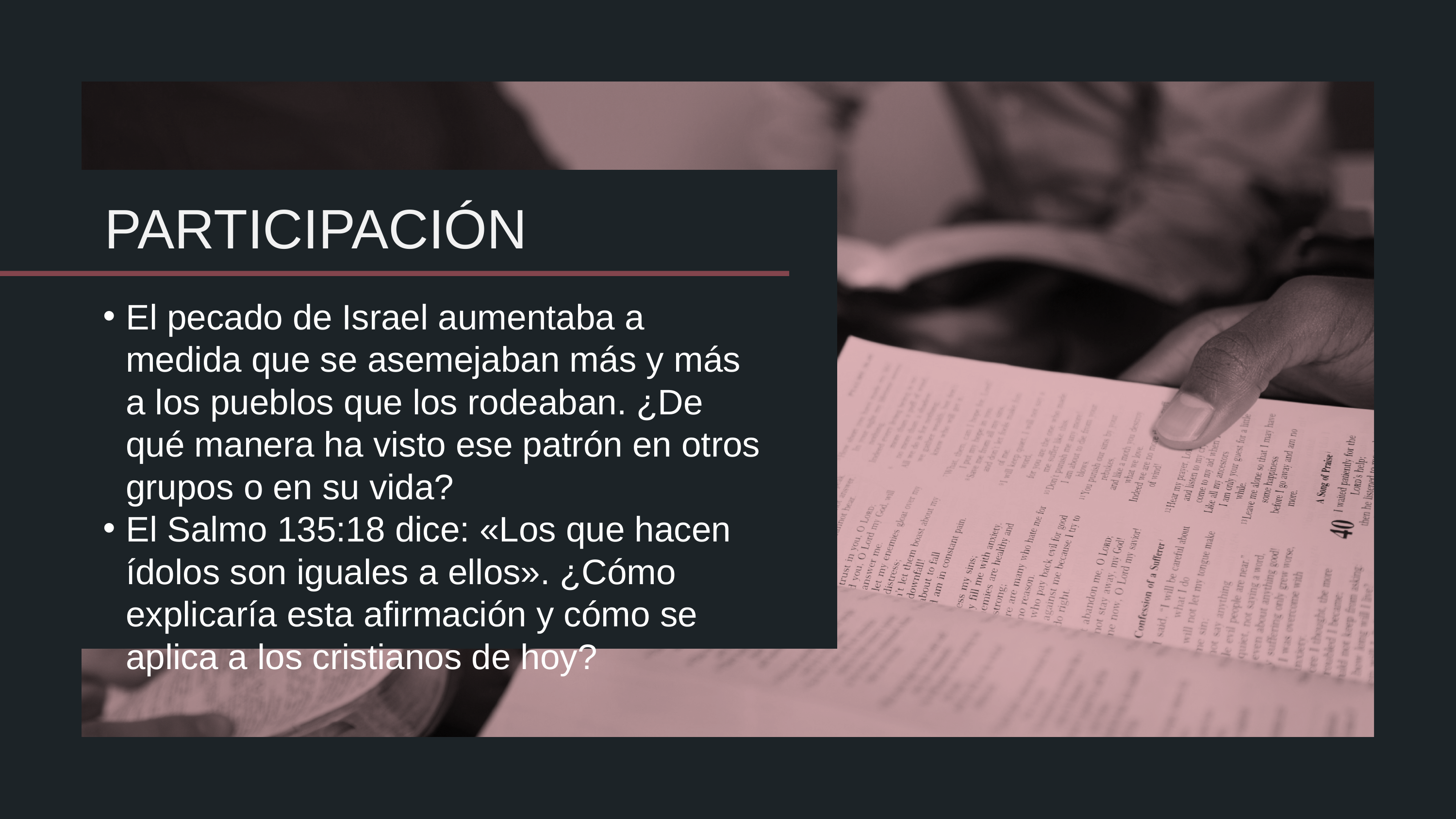

El pecado de Israel aumentaba a medida que se asemejaban más y más a los pueblos que los rodeaban. ¿De qué manera ha visto ese patrón en otros grupos o en su vida?
El Salmo 135:18 dice: «Los que hacen ídolos son iguales a ellos». ¿Cómo explicaría esta afirmación y cómo se aplica a los cristianos de hoy?